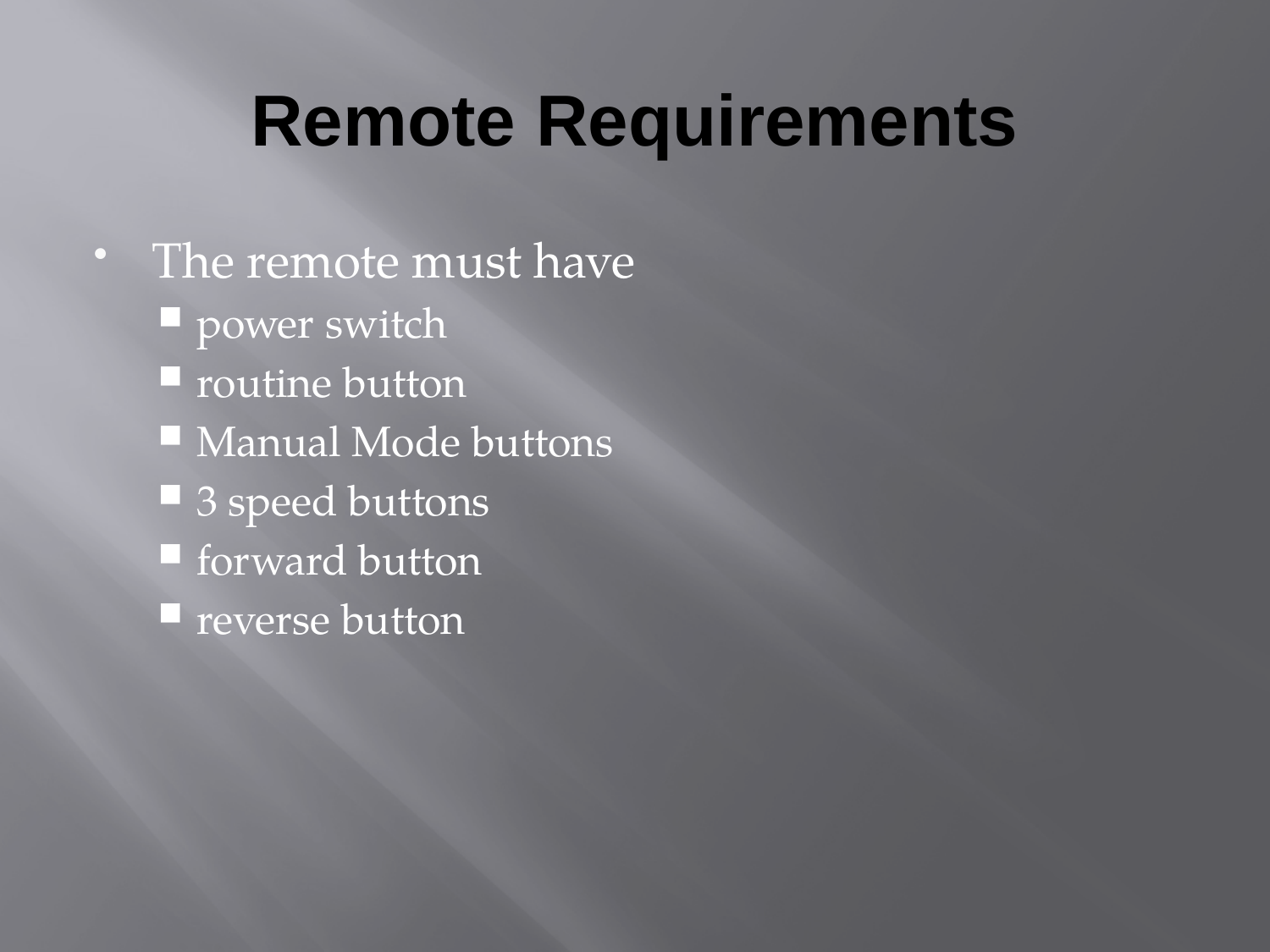

# Remote Requirements
The remote must have
power switch
routine button
Manual Mode buttons
3 speed buttons
forward button
reverse button